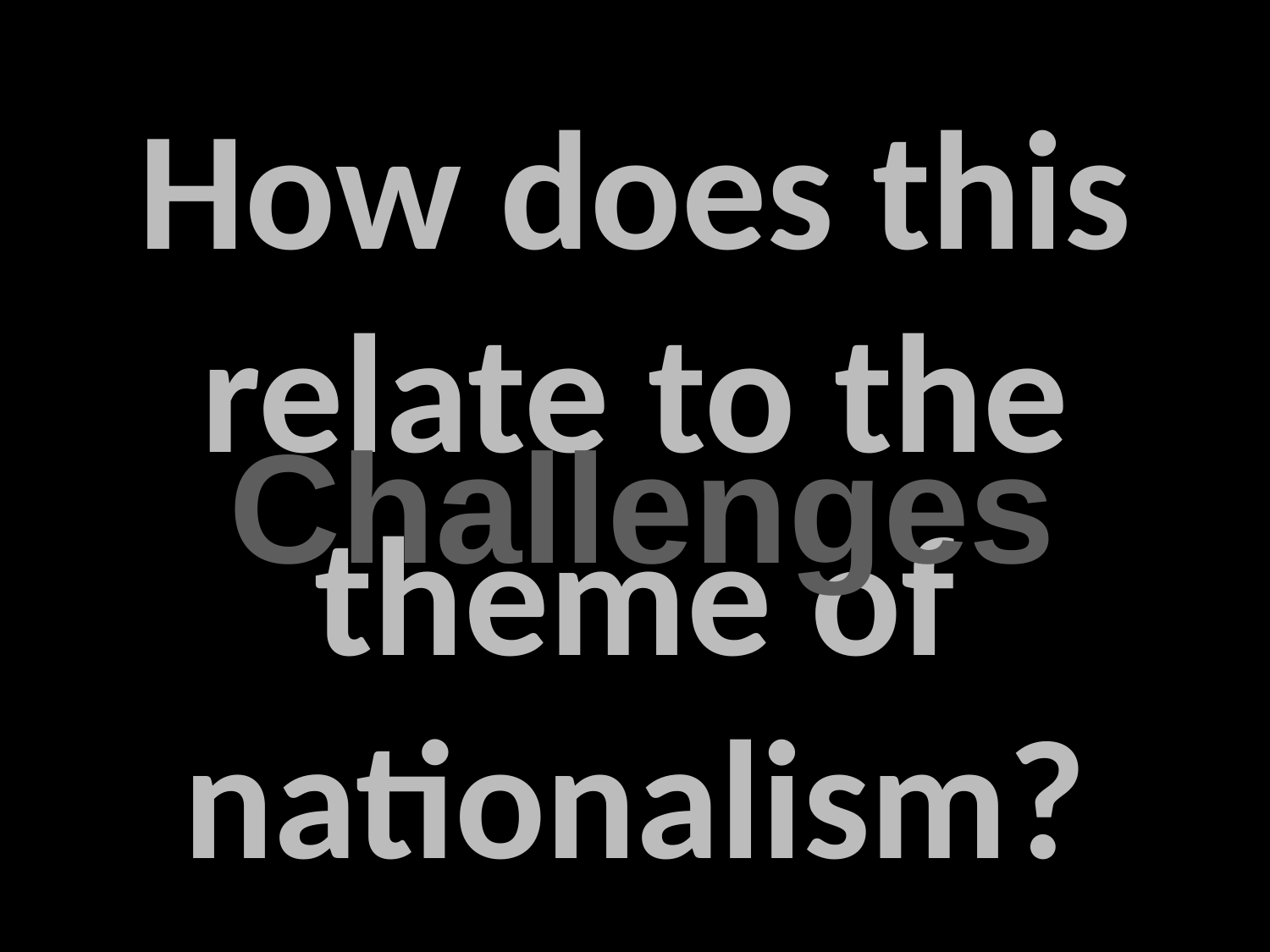

# How does this relate to the theme of nationalism?
Challenges